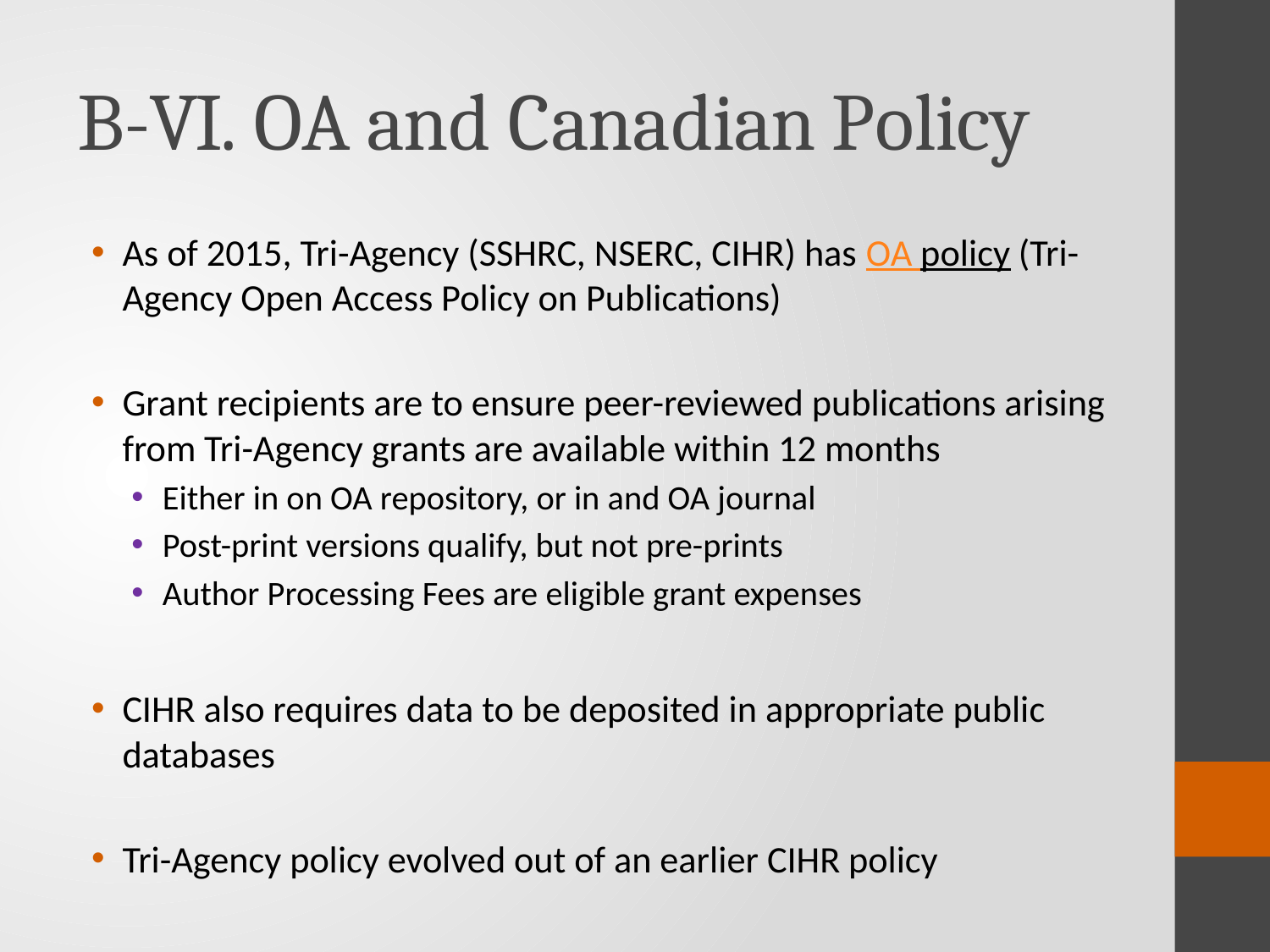

# B-VI. OA and Canadian Policy
As of 2015, Tri-Agency (SSHRC, NSERC, CIHR) has OA policy (Tri-Agency Open Access Policy on Publications)

Grant recipients are to ensure peer-reviewed publications arising from Tri-Agency grants are available within 12 months
Either in on OA repository, or in and OA journal
Post-print versions qualify, but not pre-prints
Author Processing Fees are eligible grant expenses

CIHR also requires data to be deposited in appropriate public databases

Tri-Agency policy evolved out of an earlier CIHR policy